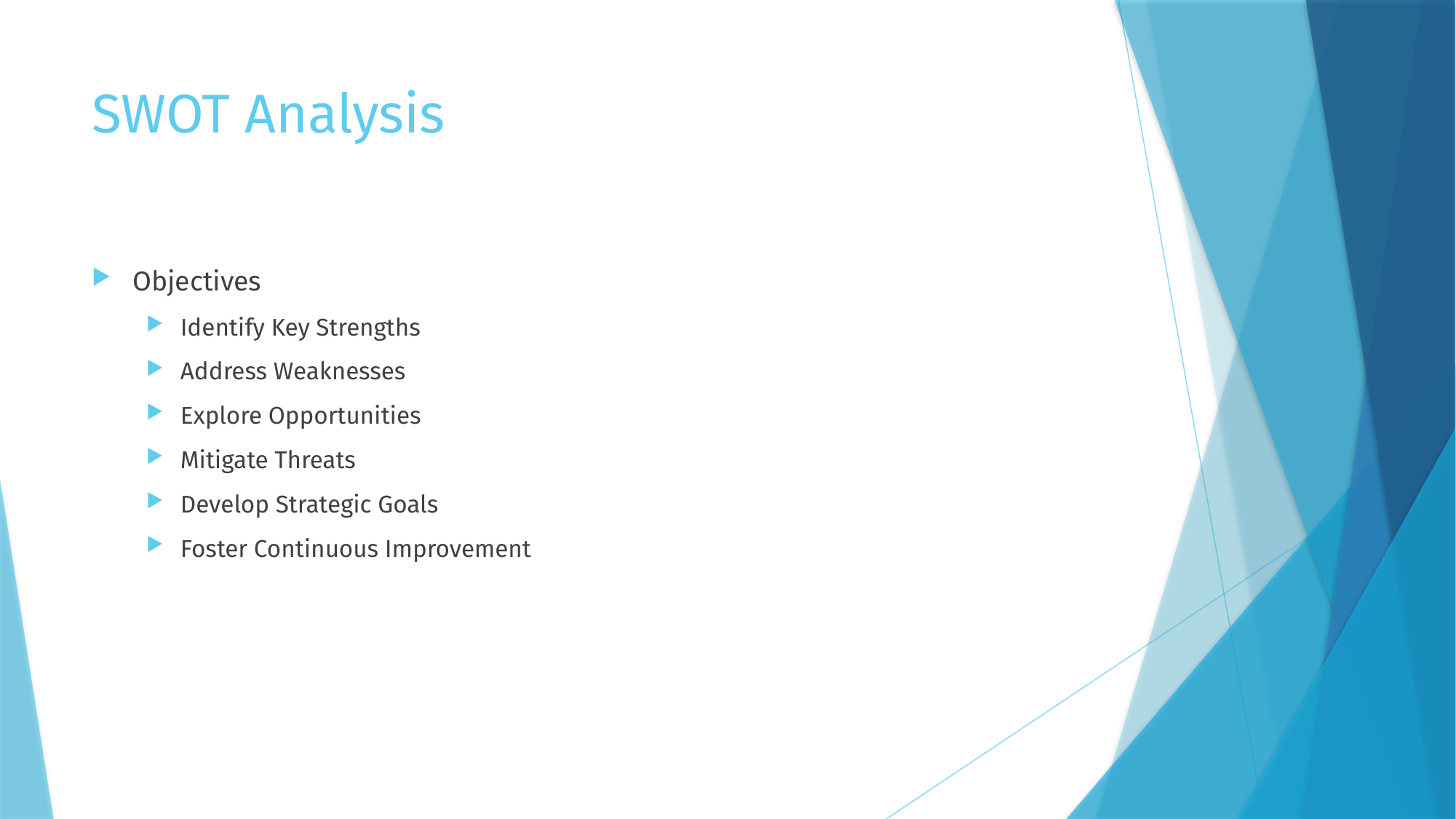

# SWOT Analysis
Objectives
Identify Key Strengths
Address Weaknesses
Explore Opportunities
Mitigate Threats
Develop Strategic Goals
Foster Continuous Improvement